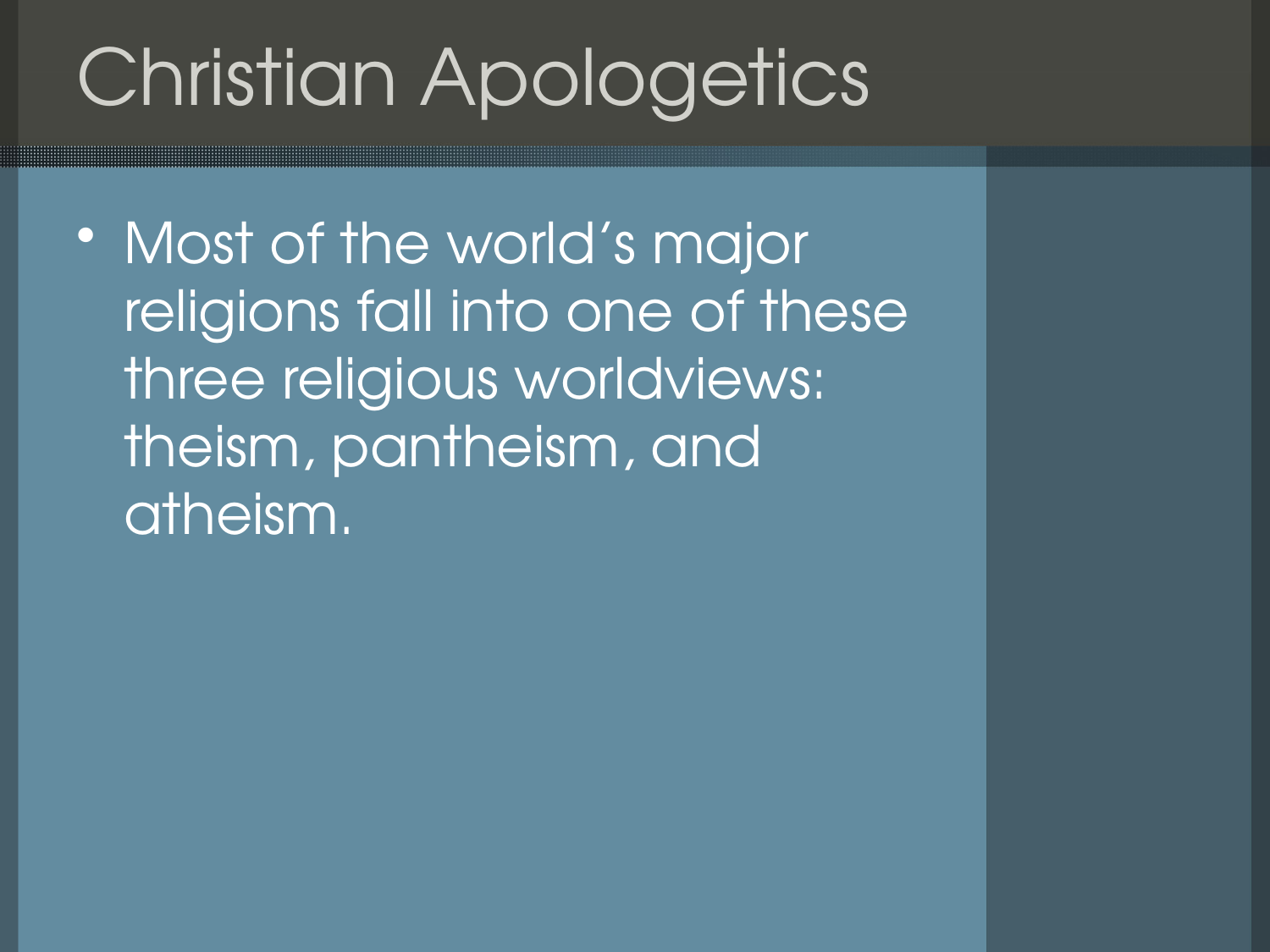

# Christian Apologetics
Most of the world’s major religions fall into one of these three religious worldviews: theism, pantheism, and atheism.